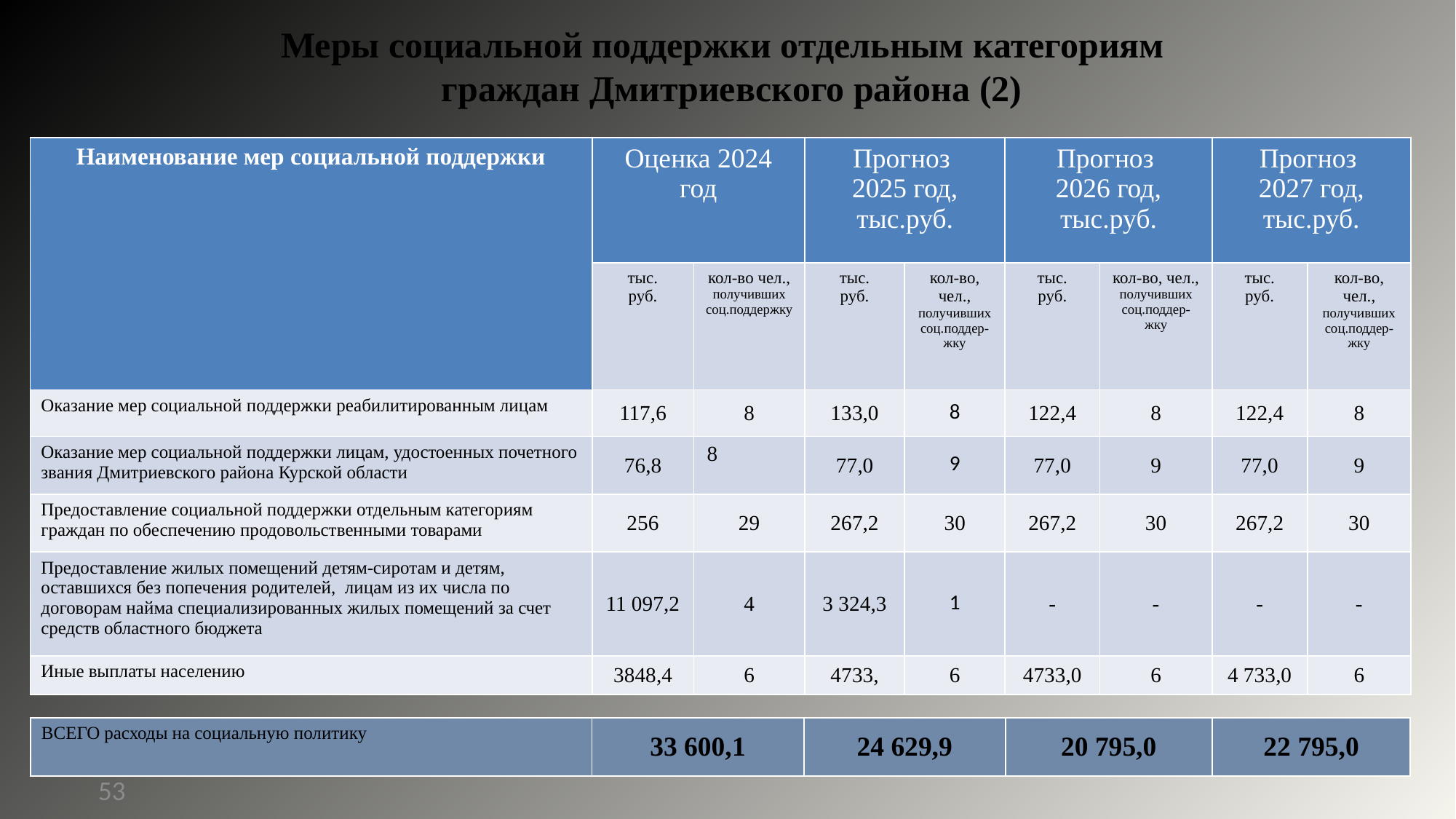

Меры социальной поддержки отдельным категориям
 граждан Дмитриевского района (2)
| Наименование мер социальной поддержки | Оценка 2024 год |  | Прогноз 2025 год, тыс.руб. |  | Прогноз 2026 год, тыс.руб. |  | Прогноз 2027 год, тыс.руб. |  |
| --- | --- | --- | --- | --- | --- | --- | --- | --- |
|  | тыс. руб. | кол-во чел., получивших соц.поддержку | тыс. руб. | кол-во, чел., получивших соц.поддер-жку | тыс. руб. | кол-во, чел., получивших соц.поддер- жку | тыс. руб. | кол-во, чел., получивших соц.поддер- жку |
| Оказание мер социальной поддержки реабилитированным лицам | 117,6 | 8 | 133,0 | 8 | 122,4 | 8 | 122,4 | 8 |
| Оказание мер социальной поддержки лицам, удостоенных почетного звания Дмитриевского района Курской области | 76,8 | 8 | 77,0 | 9 | 77,0 | 9 | 77,0 | 9 |
| Предоставление социальной поддержки отдельным категориям граждан по обеспечению продовольственными товарами | 256 | 29 | 267,2 | 30 | 267,2 | 30 | 267,2 | 30 |
| Предоставление жилых помещений детям-сиротам и детям, оставшихся без попечения родителей, лицам из их числа по договорам найма специализированных жилых помещений за счет средств областного бюджета | 11 097,2 | 4 | 3 324,3 | 1 | - | - | - | - |
| Иные выплаты населению | 3848,4 | 6 | 4733, | 6 | 4733,0 | 6 | 4 733,0 | 6 |
| ВСЕГО расходы на социальную политику | 33 600,1 | 24 629,9 | 20 795,0 | 22 795,0 |
| --- | --- | --- | --- | --- |
53